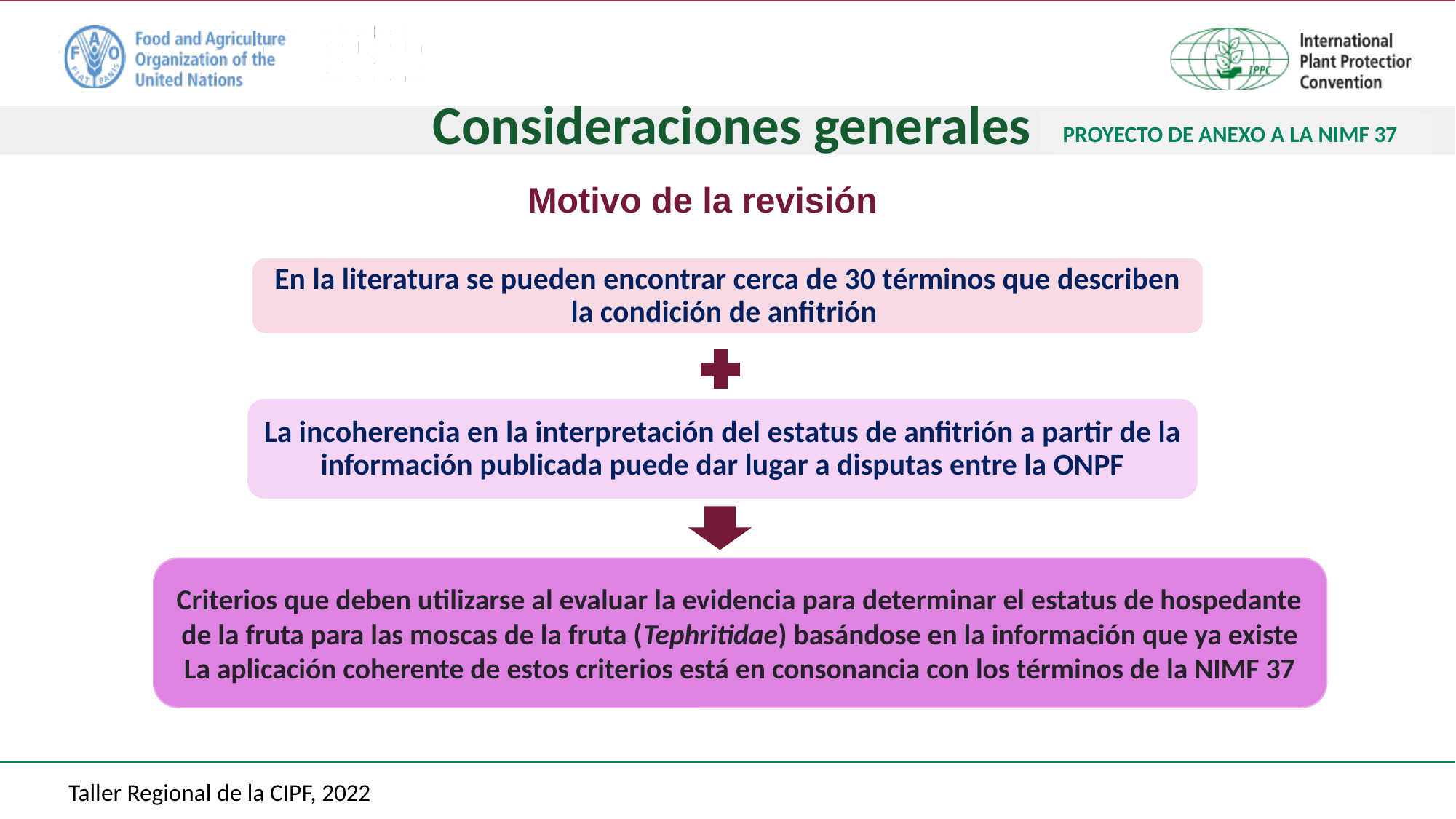

Consideraciones generales
PROYECTO DE ANEXO A LA NIMF 37
PROYECTO DE ANEXO A LA NIMF 37
Motivo de la revisión
En la literatura se pueden encontrar cerca de 30 términos que describen la condición de anfitrión

La incoherencia en la interpretación del estatus de anfitrión a partir de la información publicada puede dar lugar a disputas entre la ONPF

Criterios que deben utilizarse al evaluar la evidencia para determinar el estatus de hospedante de la fruta para las moscas de la fruta (Tephritidae) basándose en la información que ya existe
La aplicación coherente de estos criterios está en consonancia con los términos de la NIMF 37
Taller Regional de la CIPF, 2022